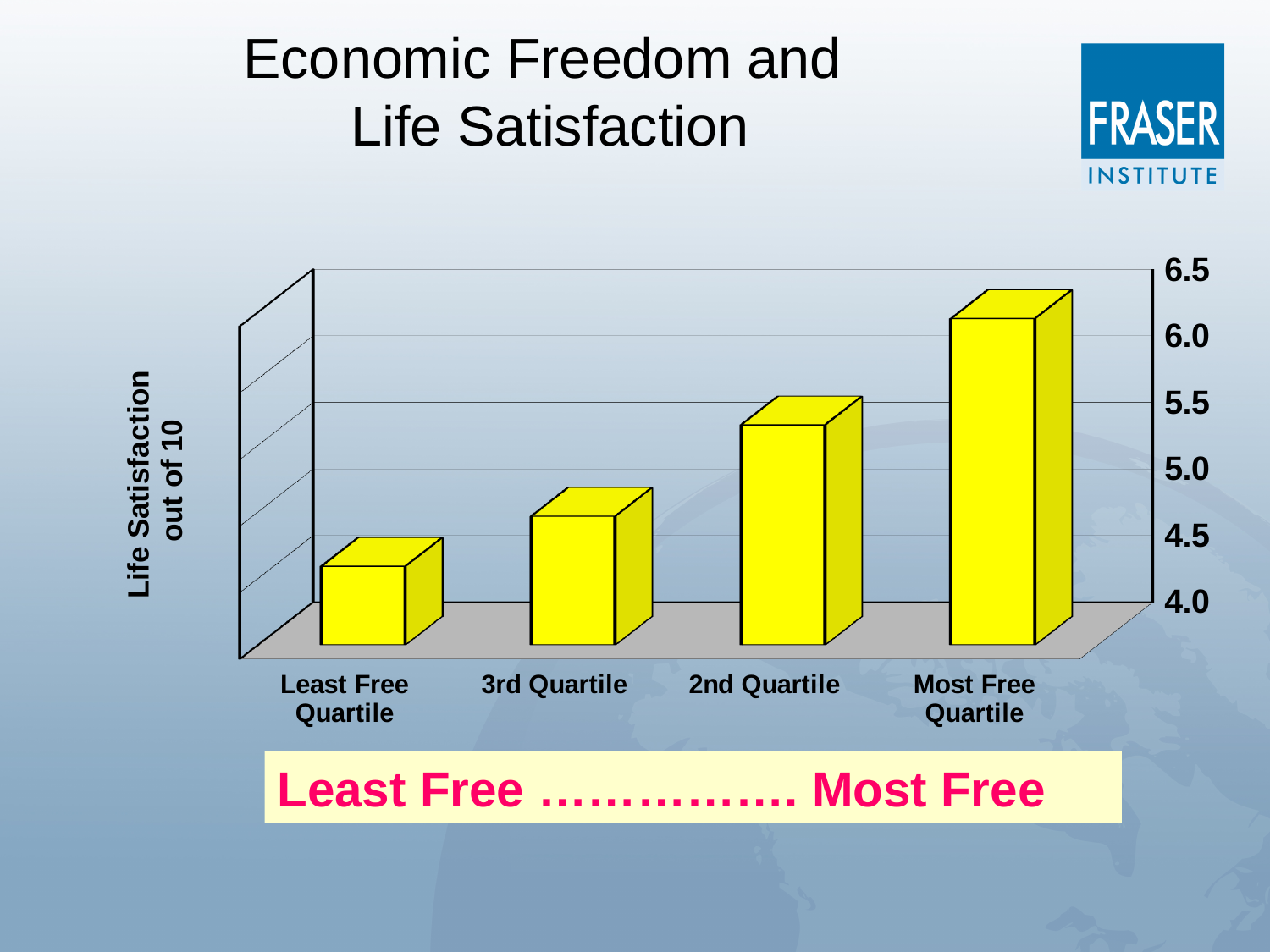

Economic Freedom and
Life Satisfaction

[unsupported chart]

Least Free ……………. Most Free